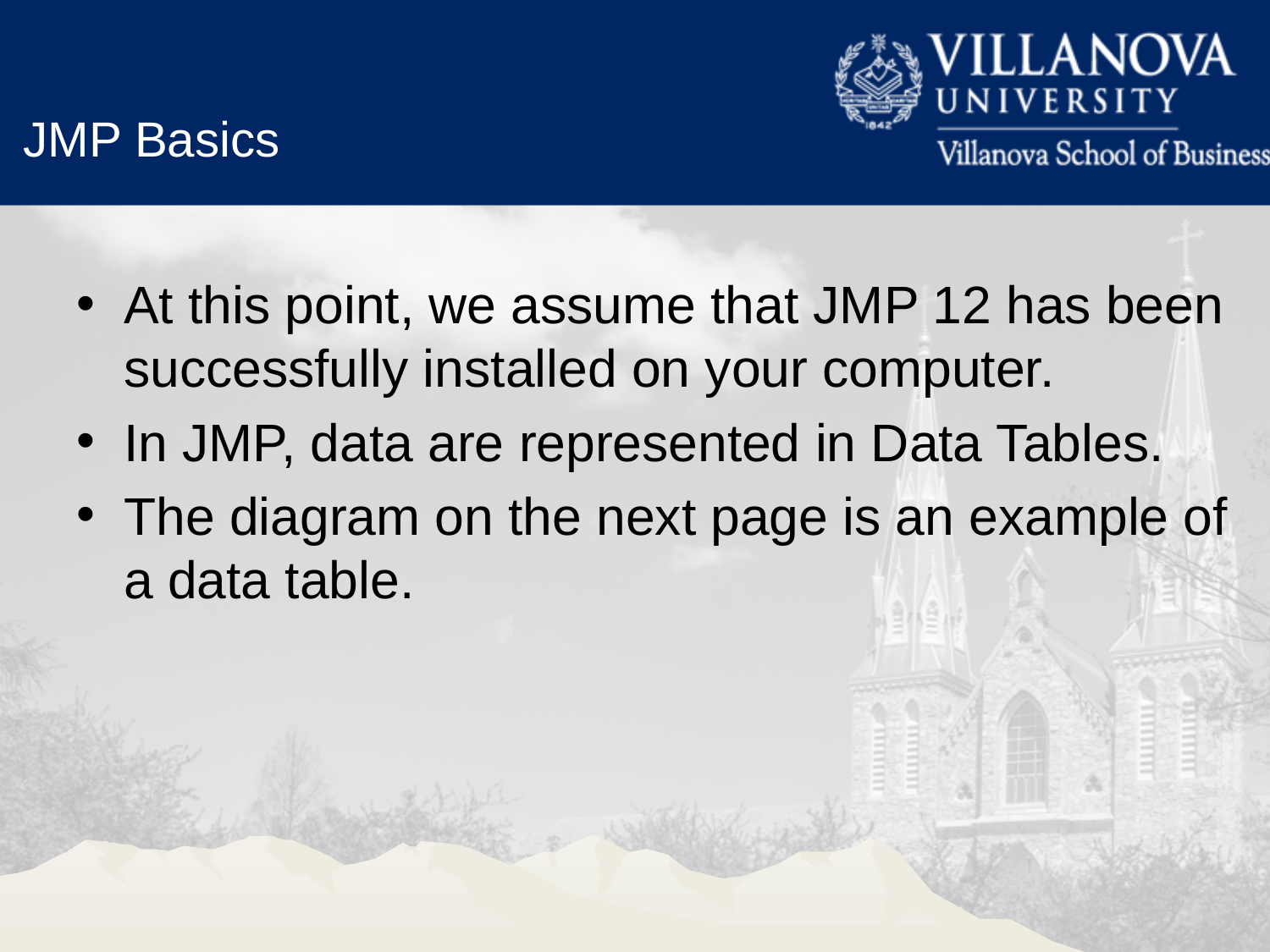

JMP Basics
At this point, we assume that JMP 12 has been successfully installed on your computer.
In JMP, data are represented in Data Tables.
The diagram on the next page is an example of a data table.